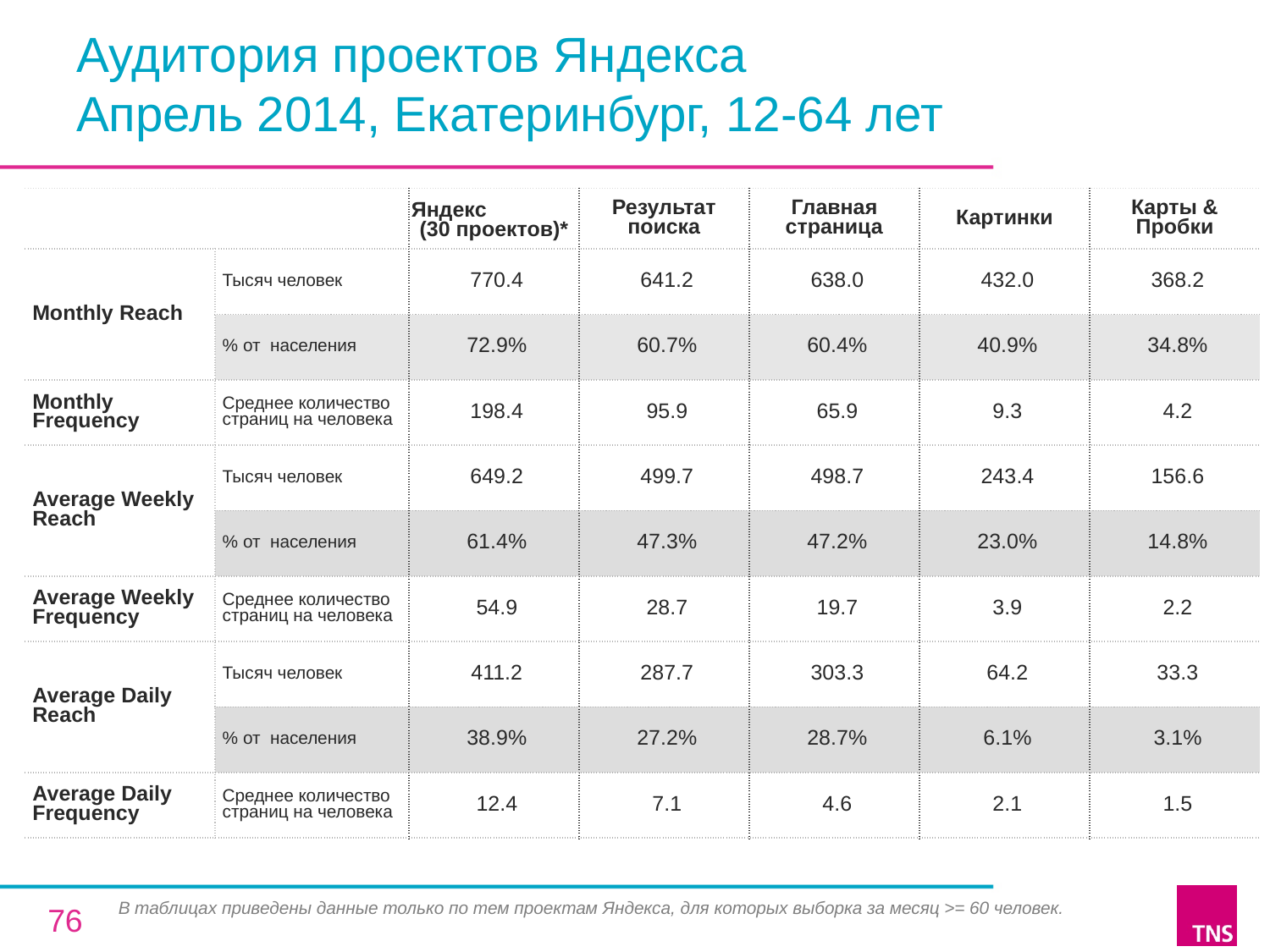

# Аудитория проектов Яндекса Апрель 2014, Екатеринбург, 12-64 лет
|  |  | Яндекс (30 проектов)\* | Результат поиска | Главная страница | Картинки | Карты & Пробки |
| --- | --- | --- | --- | --- | --- | --- |
| Monthly Reach | Тысяч человек | 770.4 | 641.2 | 638.0 | 432.0 | 368.2 |
|  | % от населения | 72.9% | 60.7% | 60.4% | 40.9% | 34.8% |
| Monthly Frequency | Среднее количество страниц на человека | 198.4 | 95.9 | 65.9 | 9.3 | 4.2 |
| Average Weekly Reach | Тысяч человек | 649.2 | 499.7 | 498.7 | 243.4 | 156.6 |
|  | % от населения | 61.4% | 47.3% | 47.2% | 23.0% | 14.8% |
| Average Weekly Frequency | Среднее количество страниц на человека | 54.9 | 28.7 | 19.7 | 3.9 | 2.2 |
| Average Daily Reach | Тысяч человек | 411.2 | 287.7 | 303.3 | 64.2 | 33.3 |
|  | % от населения | 38.9% | 27.2% | 28.7% | 6.1% | 3.1% |
| Average Daily Frequency | Среднее количество страниц на человека | 12.4 | 7.1 | 4.6 | 2.1 | 1.5 |
В таблицах приведены данные только по тем проектам Яндекса, для которых выборка за месяц >= 60 человек.
76